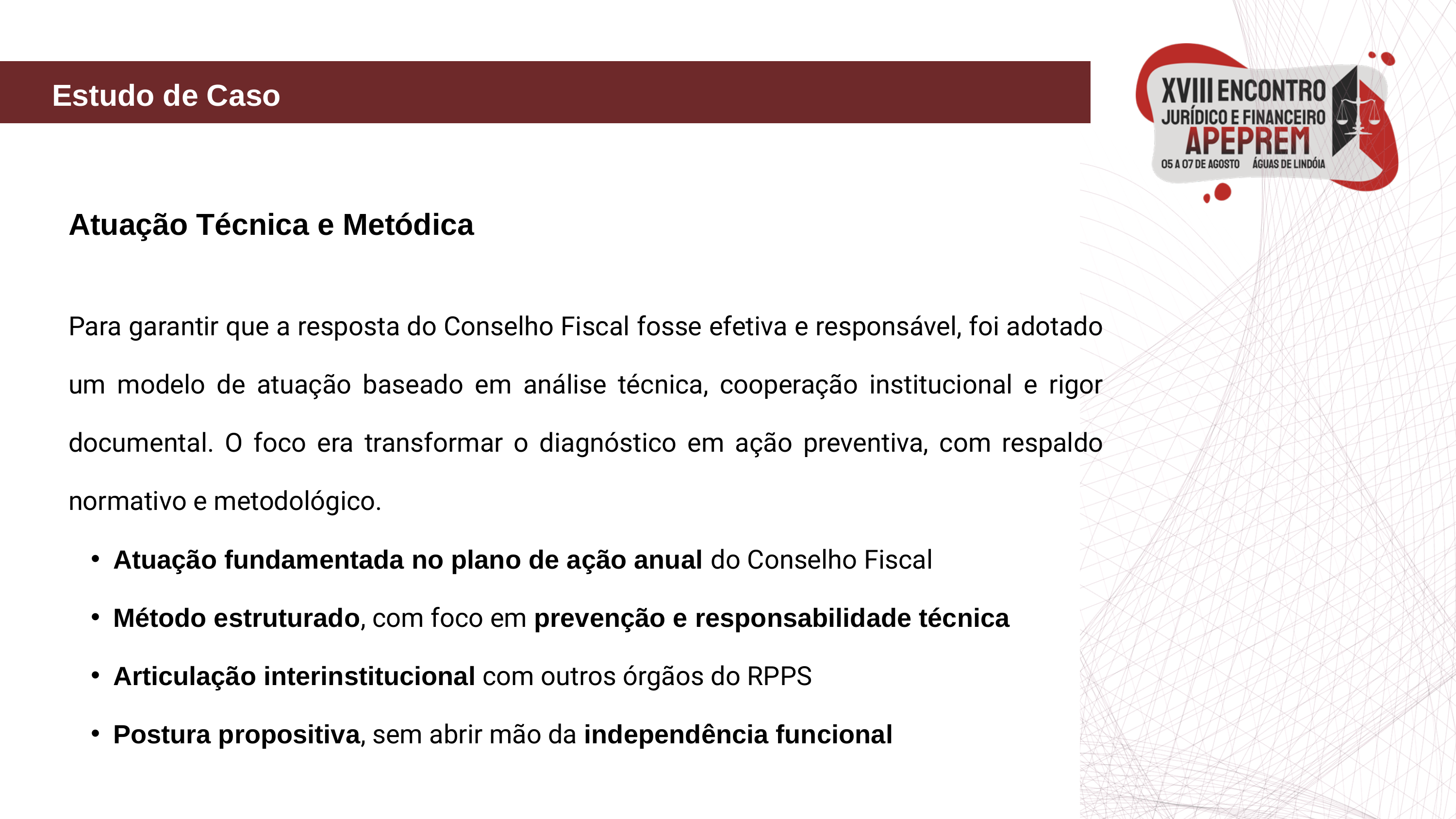

Estudo de Caso
Atuação Técnica e Metódica
Para garantir que a resposta do Conselho Fiscal fosse efetiva e responsável, foi adotado um modelo de atuação baseado em análise técnica, cooperação institucional e rigor documental. O foco era transformar o diagnóstico em ação preventiva, com respaldo normativo e metodológico.
Atuação fundamentada no plano de ação anual do Conselho Fiscal
Método estruturado, com foco em prevenção e responsabilidade técnica
Articulação interinstitucional com outros órgãos do RPPS
Postura propositiva, sem abrir mão da independência funcional